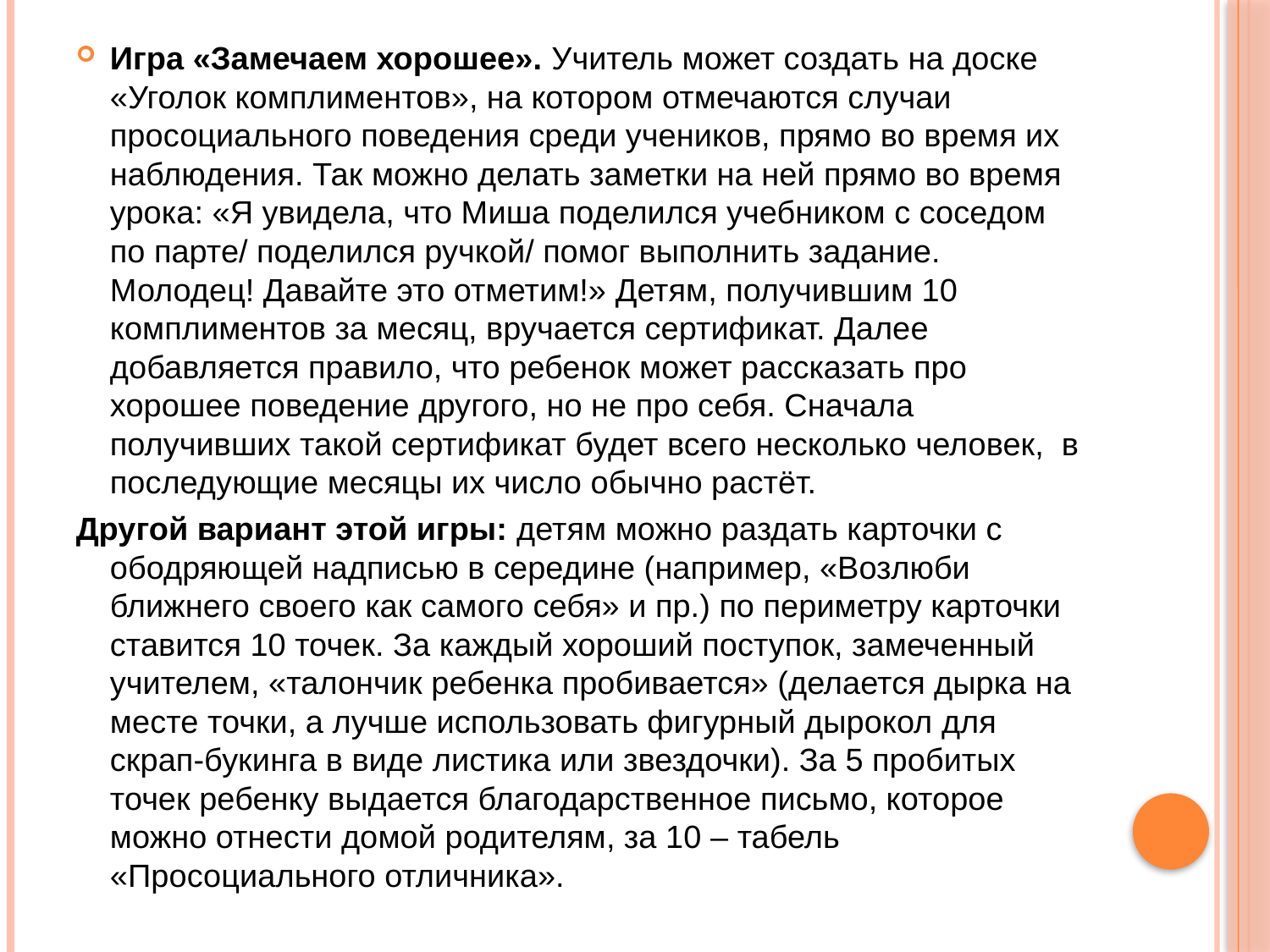

Игра «Замечаем хорошее». Учитель может создать на доске «Уголок комплиментов», на котором отмечаются случаи просоциального поведения среди учеников, прямо во время их наблюдения. Так можно делать заметки на ней прямо во время урока: «Я увидела, что Миша поделился учебником с соседом по парте/ поделился ручкой/ помог выполнить задание. Молодец! Давайте это отметим!» Детям, получившим 10 комплиментов за месяц, вручается сертификат. Далее добавляется правило, что ребенок может рассказать про хорошее поведение другого, но не про себя. Сначала получивших такой сертификат будет всего несколько человек,  в последующие месяцы их число обычно растёт.
Другой вариант этой игры: детям можно раздать карточки с ободряющей надписью в середине (например, «Возлюби ближнего своего как самого себя» и пр.) по периметру карточки ставится 10 точек. За каждый хороший поступок, замеченный учителем, «талончик ребенка пробивается» (делается дырка на месте точки, а лучше использовать фигурный дырокол для скрап-букинга в виде листика или звездочки). За 5 пробитых точек ребенку выдается благодарственное письмо, которое можно отнести домой родителям, за 10 – табель «Просоциального отличника».